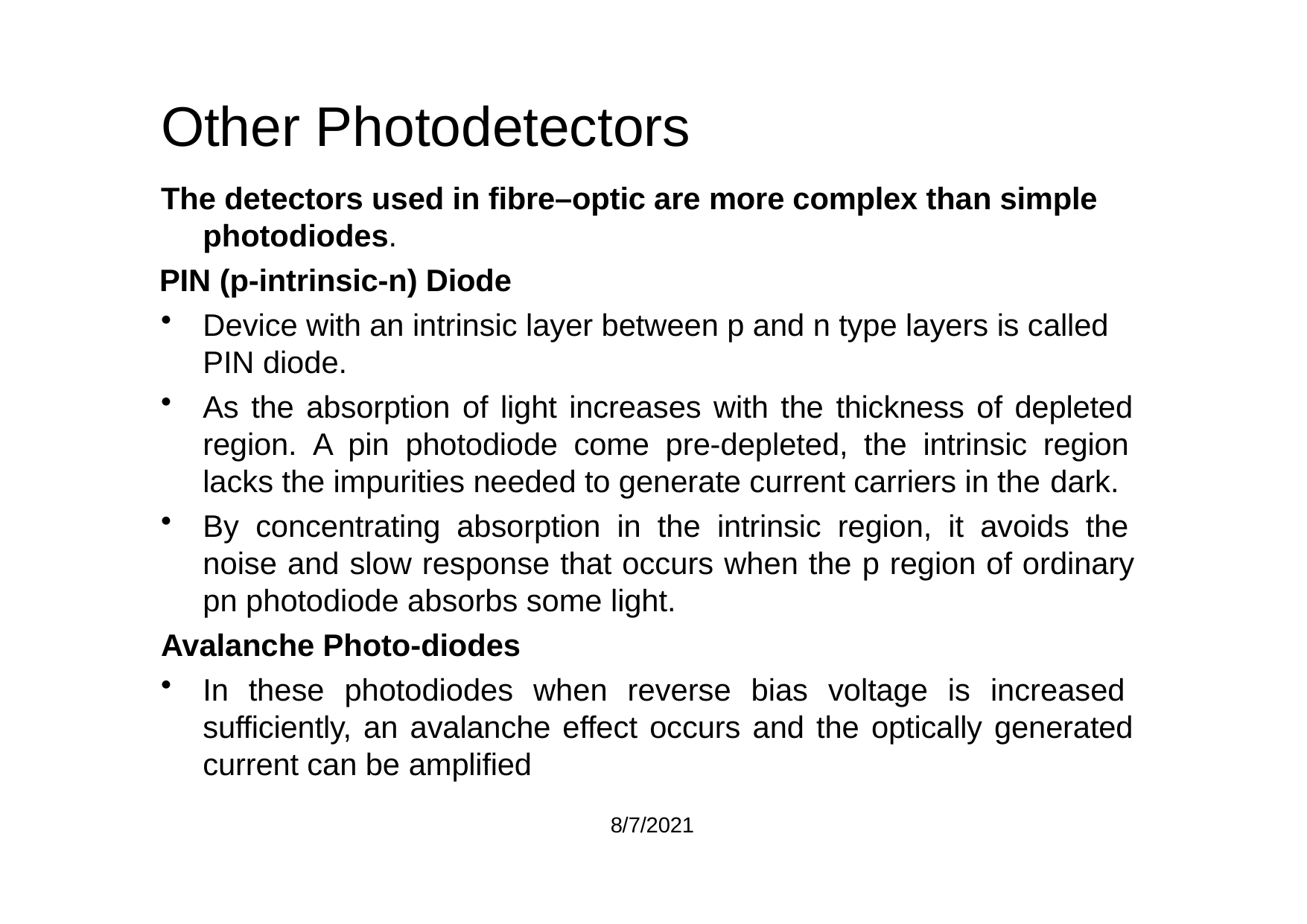

# Other Photodetectors
The detectors used in fibre–optic are more complex than simple  photodiodes.
PIN (p-intrinsic-n) Diode
Device with an intrinsic layer between p and n type layers is called  PIN diode.
As the absorption of light increases with the thickness of depleted  region. A pin photodiode come pre-depleted, the intrinsic region  lacks the impurities needed to generate current carriers in the dark.
By concentrating absorption in the intrinsic region, it avoids the  noise and slow response that occurs when the p region of ordinary  pn photodiode absorbs some light.
Avalanche Photo-diodes
In these photodiodes when reverse bias voltage is increased  sufficiently, an avalanche effect occurs and the optically generated  current can be amplified
8/7/2021